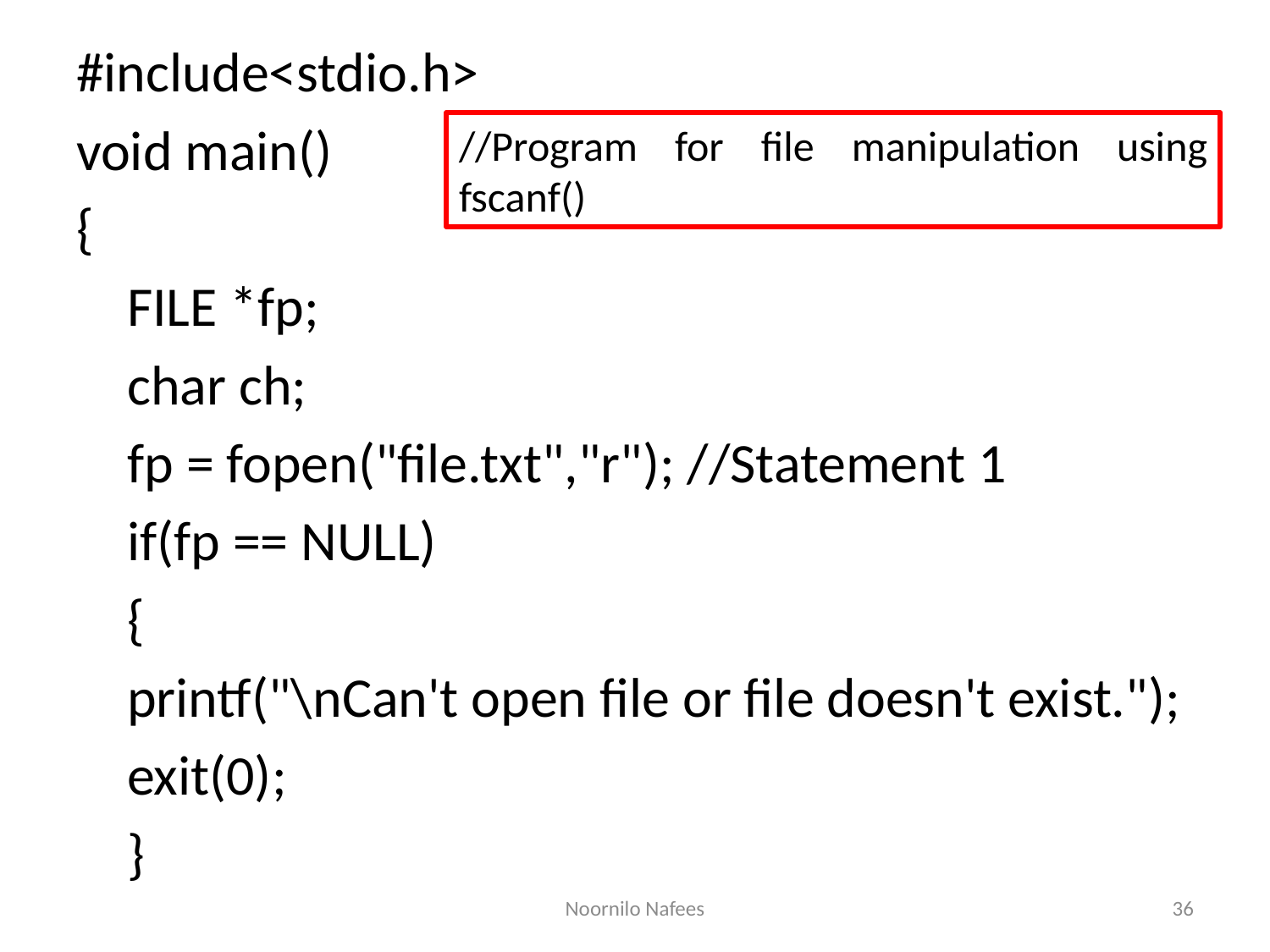

#include<stdio.h>
void main()
{
	FILE *fp;
	char ch;
	fp = fopen("file.txt","r"); //Statement 1
	if(fp == NULL)
	{
		printf("\nCan't open file or file doesn't exist.");
		exit(0);
	}
//Program for file manipulation using fscanf()
Noornilo Nafees
36